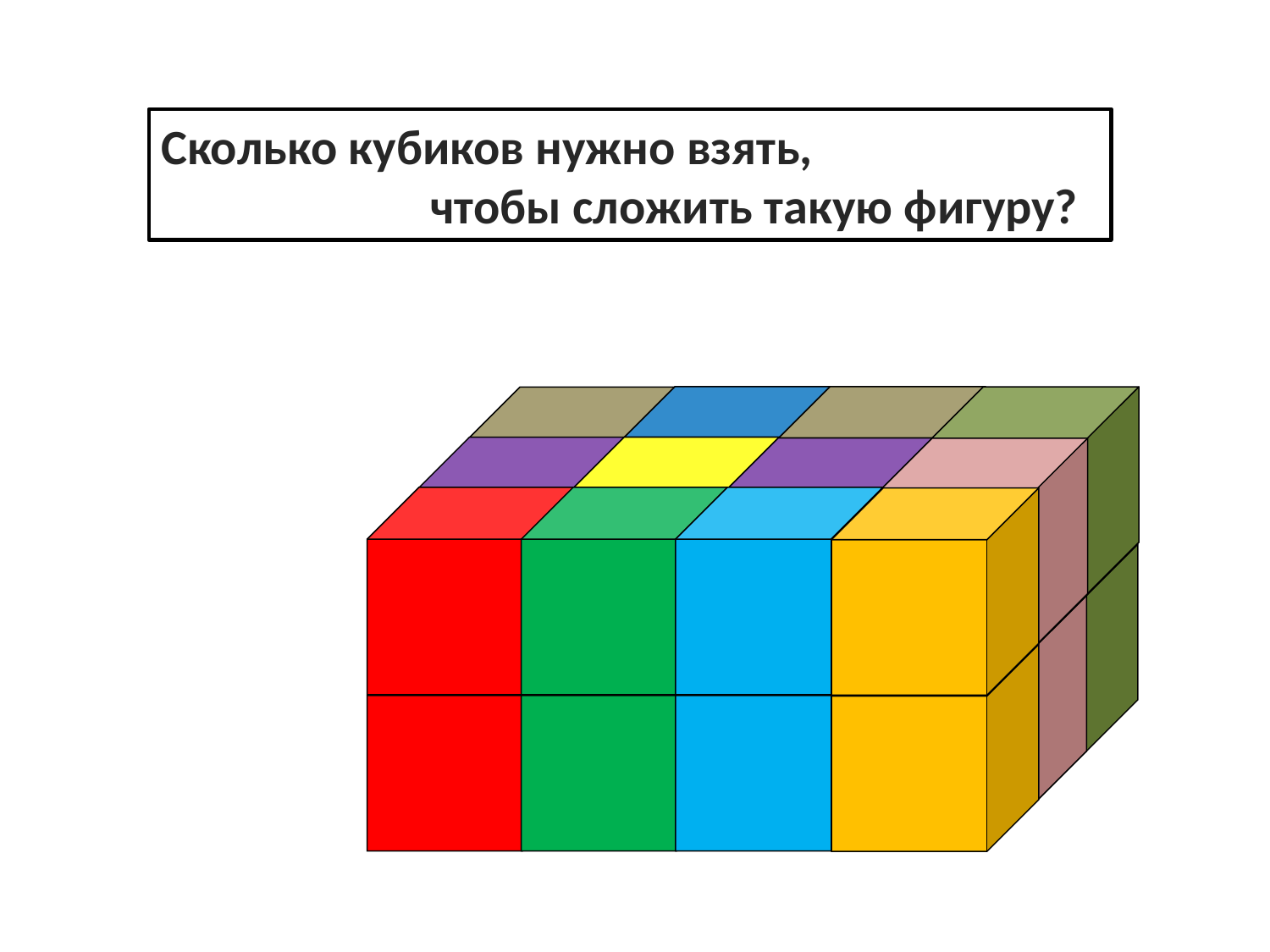

Сколько кубиков нужно взять,
                        чтобы сложить такую фигуру?